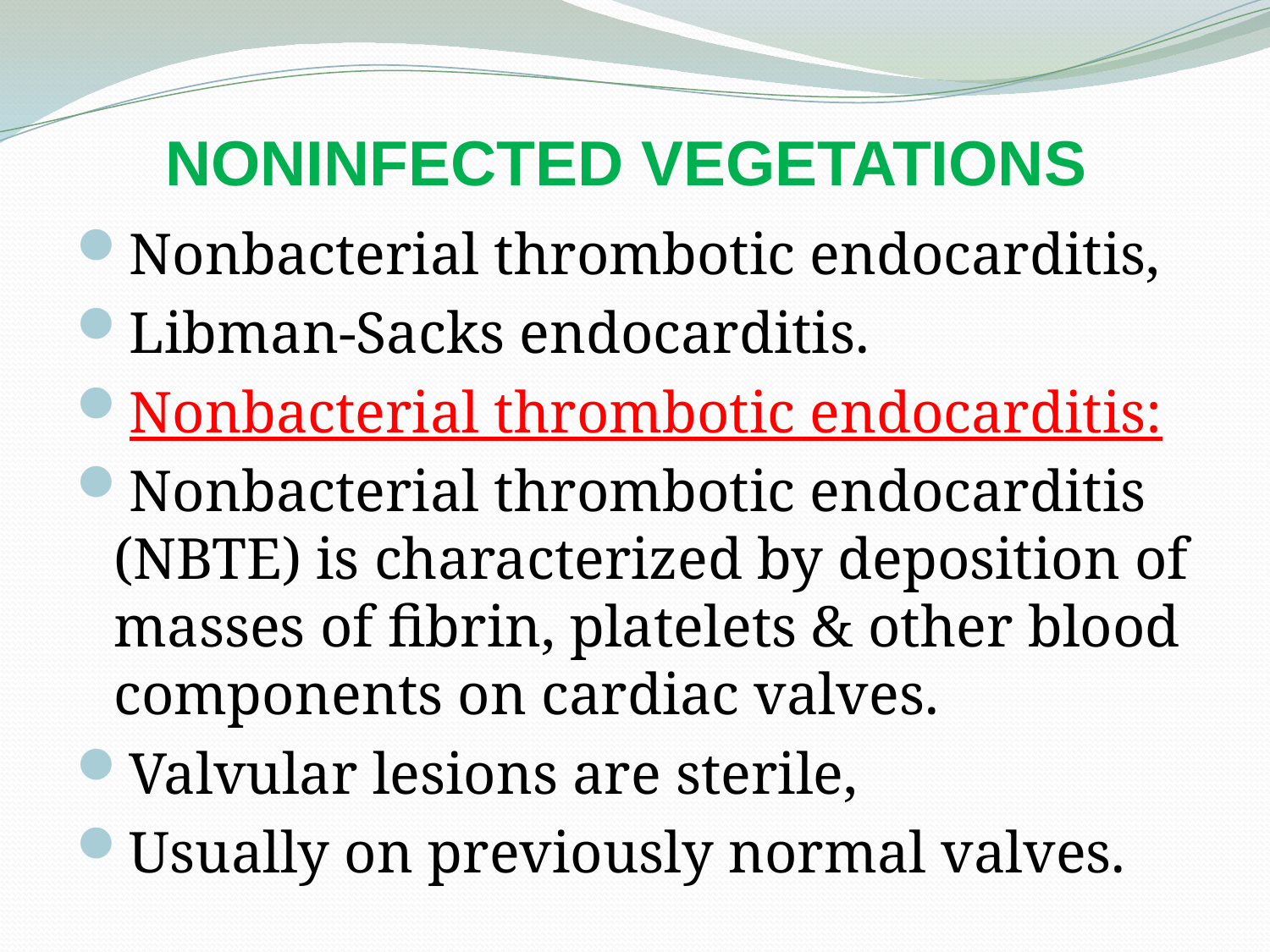

# NONINFECTED VEGETATIONS
Nonbacterial thrombotic endocarditis,
Libman-Sacks endocarditis.
Nonbacterial thrombotic endocarditis:
Nonbacterial thrombotic endocarditis (NBTE) is characterized by deposition of masses of fibrin, platelets & other blood components on cardiac valves.
Valvular lesions are sterile,
Usually on previously normal valves.